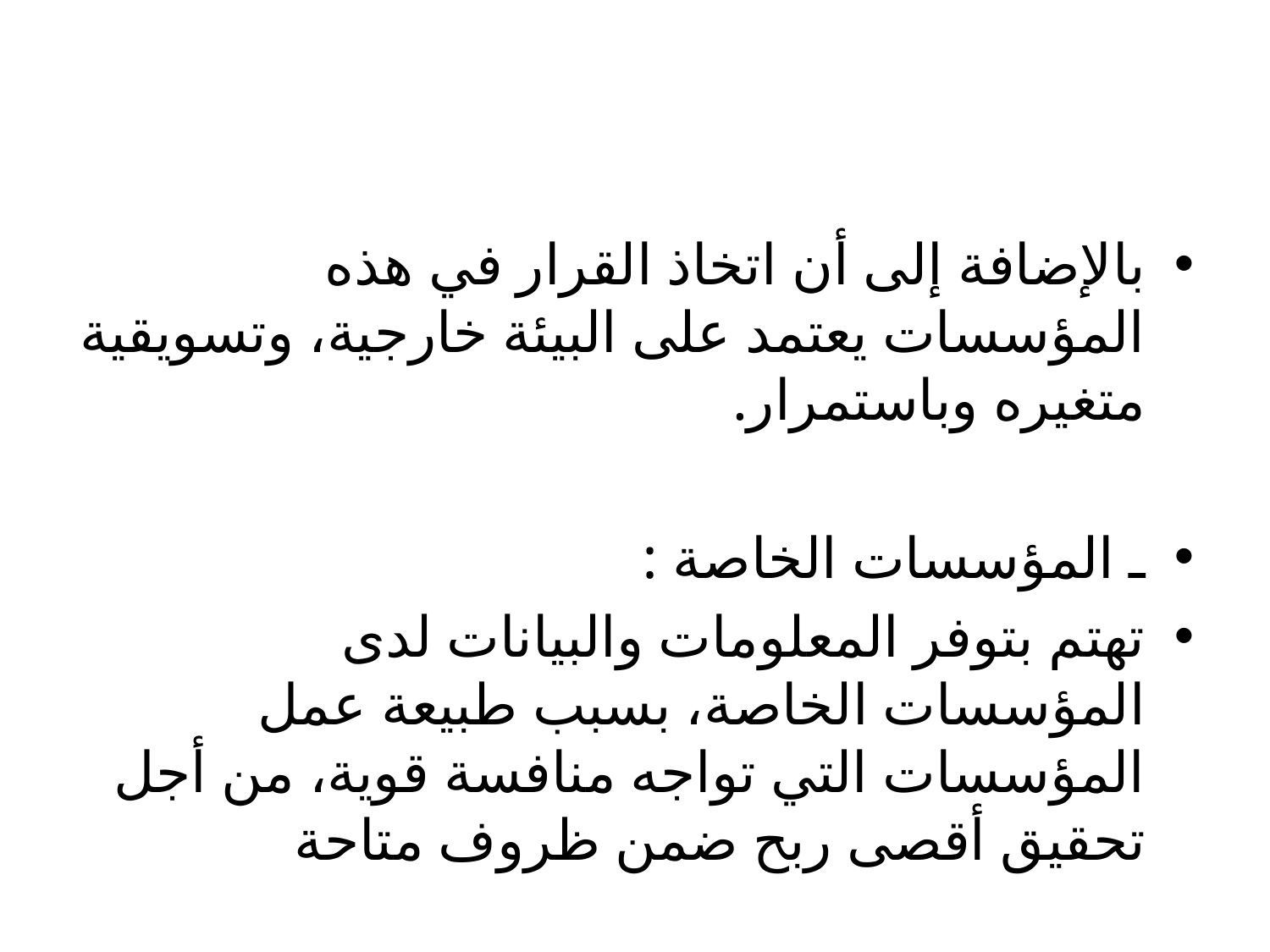

#
بالإضافة إلى أن اتخاذ القرار في هذه المؤسسات يعتمد على البيئة خارجية، وتسويقية متغيره وباستمرار.

ـ المؤسسات الخاصة :
تهتم بتوفر المعلومات والبيانات لدى المؤسسات الخاصة، بسبب طبيعة عمل المؤسسات التي تواجه منافسة قوية، من أجل تحقيق أقصى ربح ضمن ظروف متاحة